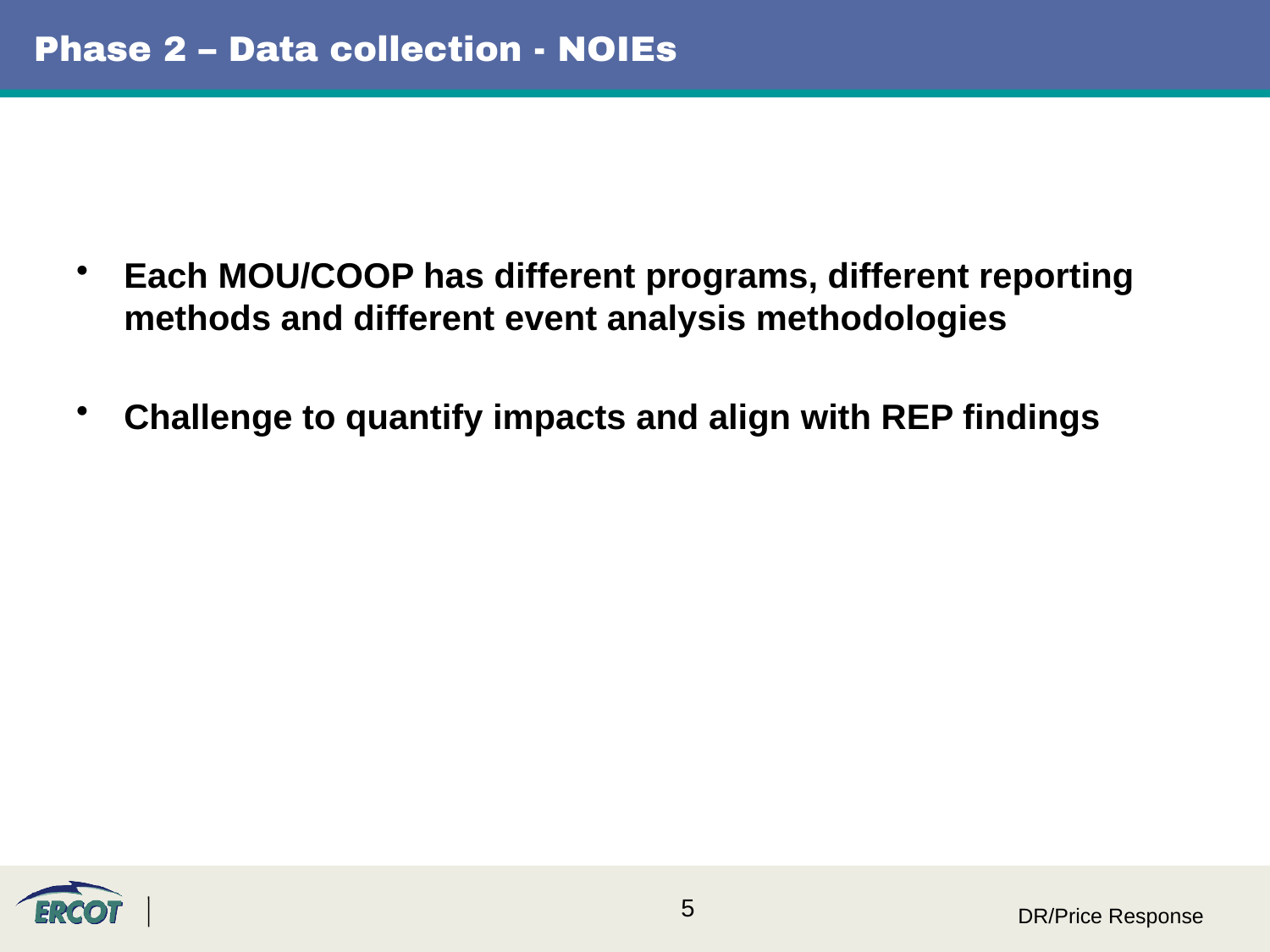

# Phase 2 – Data collection - NOIEs

Each MOU/COOP has different programs, different reporting methods and different event analysis methodologies

Challenge to quantify impacts and align with REP findings

DR/Price Response